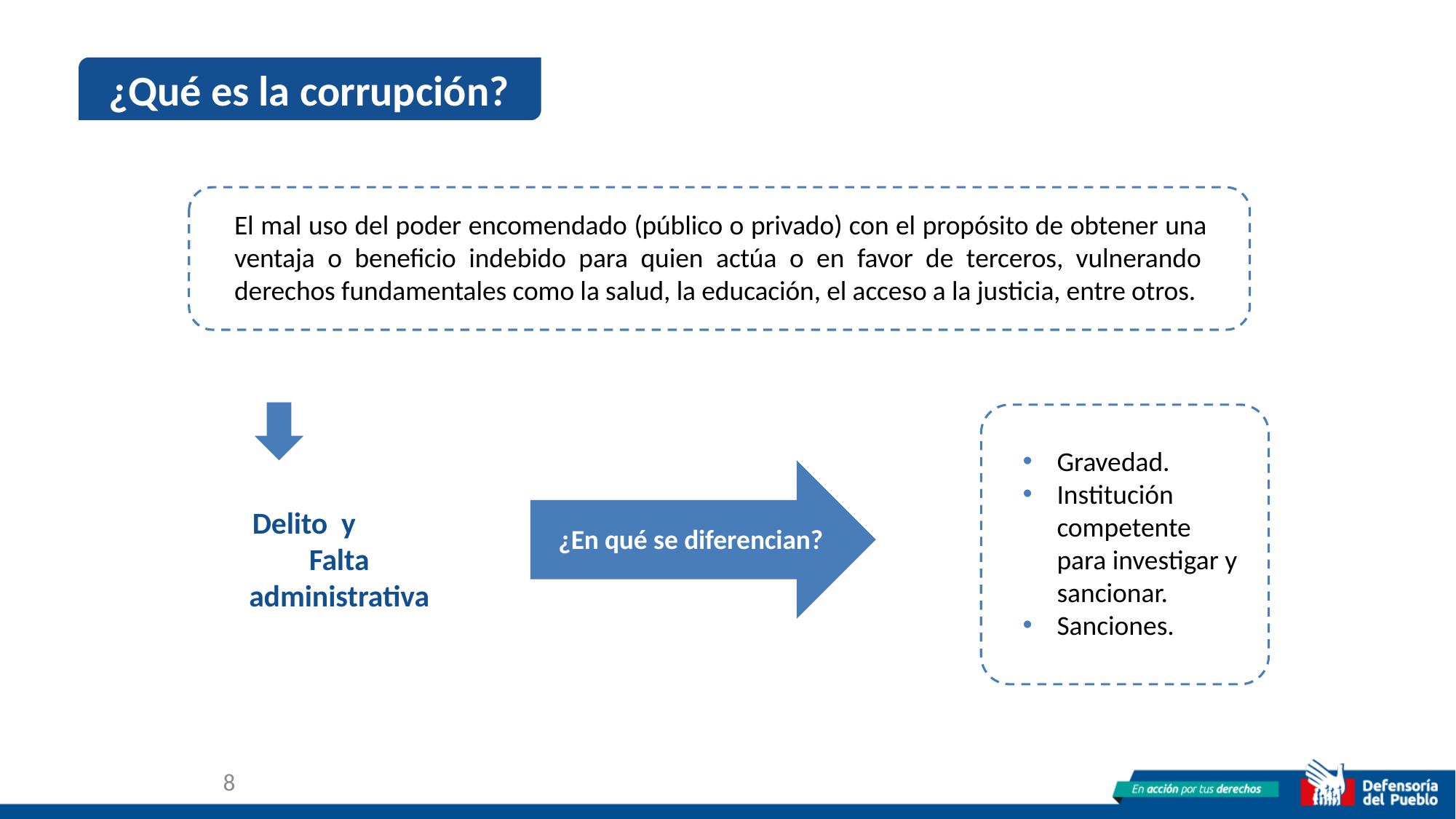

¿Qué es la corrupción?

El mal uso del poder encomendado (público o privado) con el propósito de obtener una  ventaja o beneficio indebido para quien actúa o en favor de terceros, vulnerando  derechos fundamentales como la salud, la educación, el acceso a la justicia, entre otros.

Gravedad.
Institución competente para investigar y sancionar.
Sanciones.

Delito  y
Falta administrativa
¿En qué se diferencian?
8